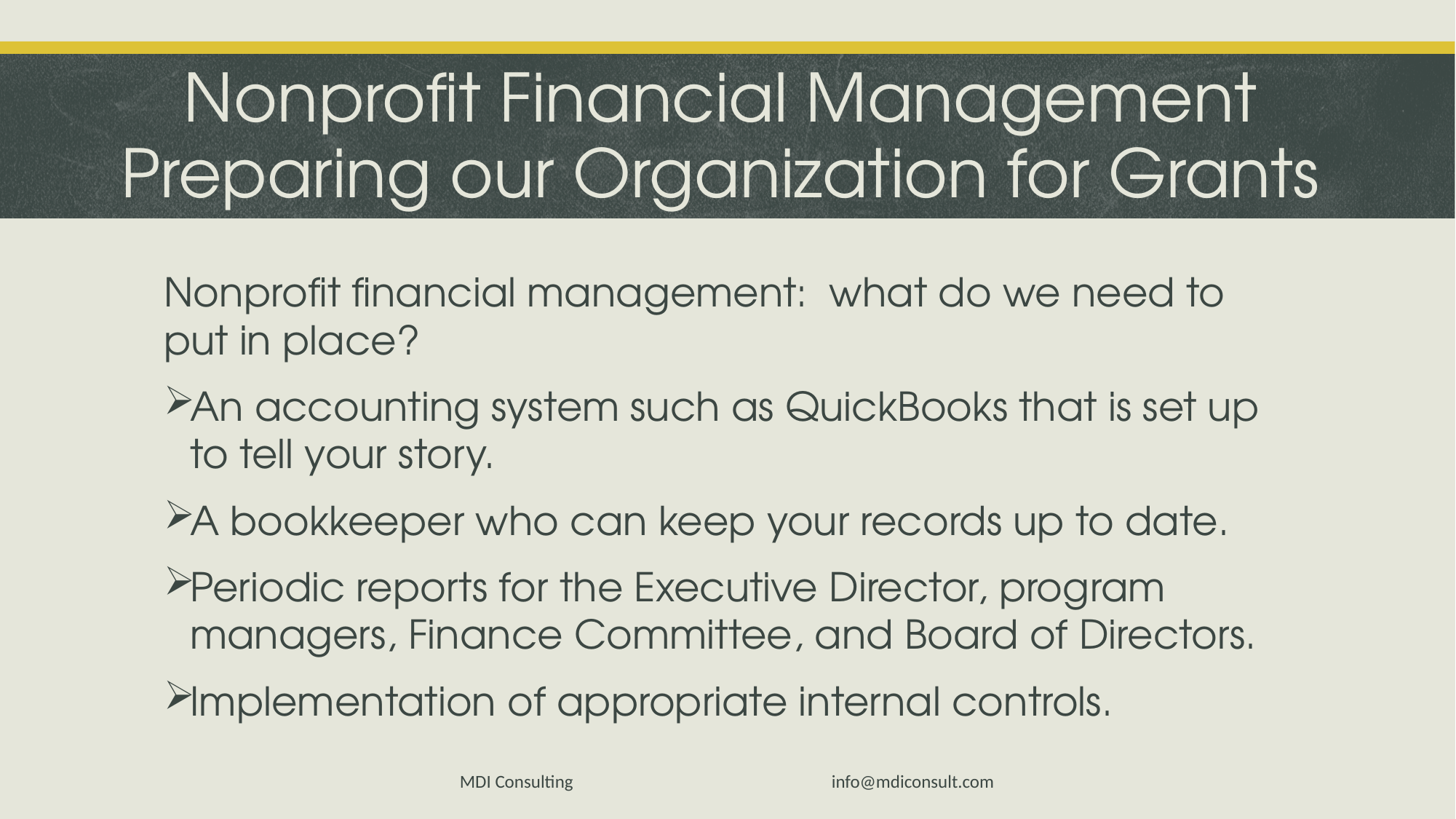

# Nonprofit Financial Management Preparing our Organization for Grants
Nonprofit financial management:  what do we need to put in place?
An accounting system such as QuickBooks that is set up to tell your story.
A bookkeeper who can keep your records up to date.
Periodic reports for the Executive Director, program managers, Finance Committee, and Board of Directors.
Implementation of appropriate internal controls.

MDI Consulting                                                              info@mdiconsult.com